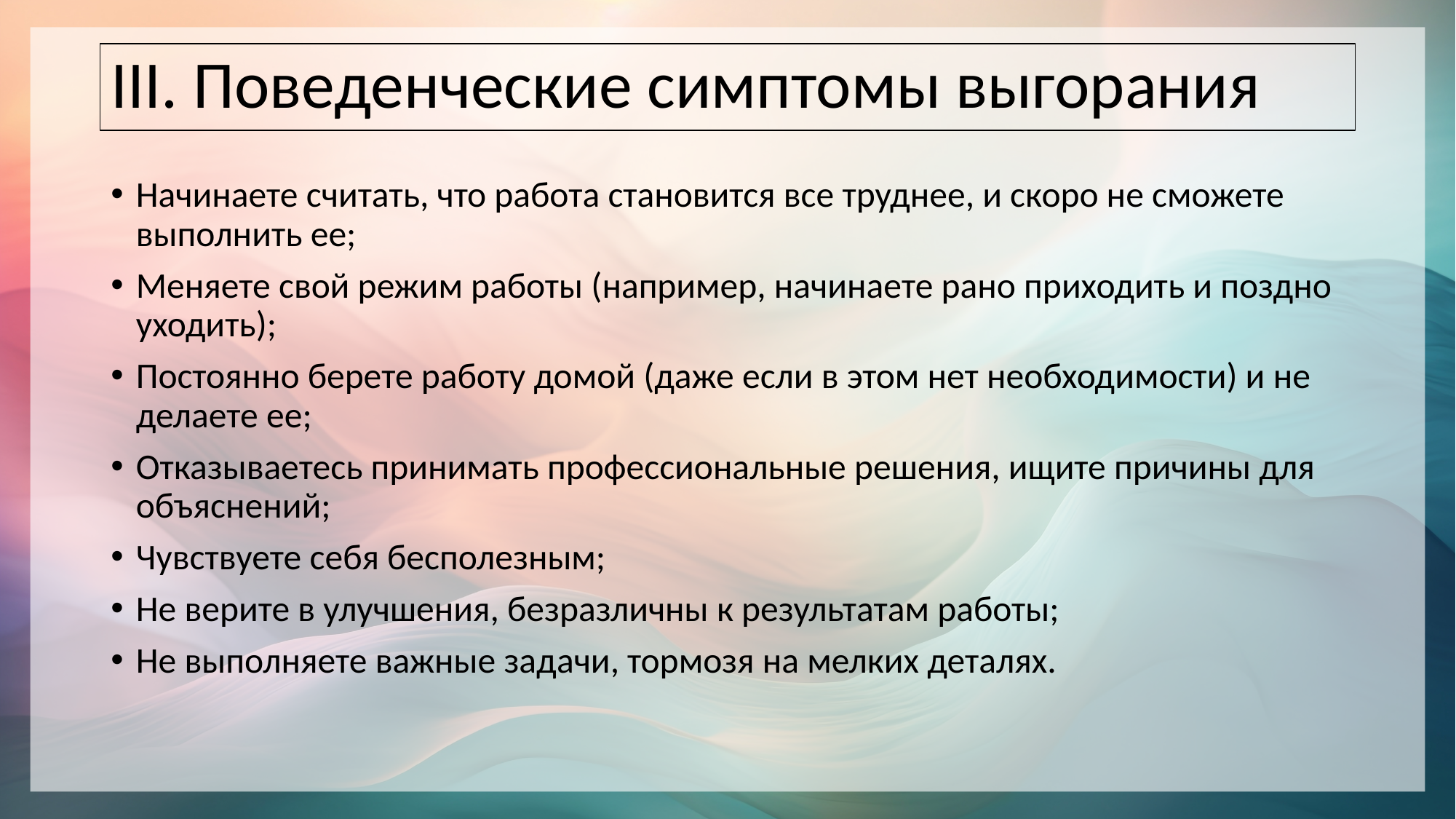

# III. Поведенческие симптомы выгорания
Начинаете считать, что работа становится все труднее, и скоро не сможете выполнить ее;
Меняете свой режим работы (например, начинаете рано приходить и поздно уходить);
Постоянно берете работу домой (даже если в этом нет необходимости) и не делаете ее;
Отказываетесь принимать профессиональные решения, ищите причины для объяснений;
Чувствуете себя бесполезным;
Не верите в улучшения, безразличны к результатам работы;
Не выполняете важные задачи, тормозя на мелких деталях.